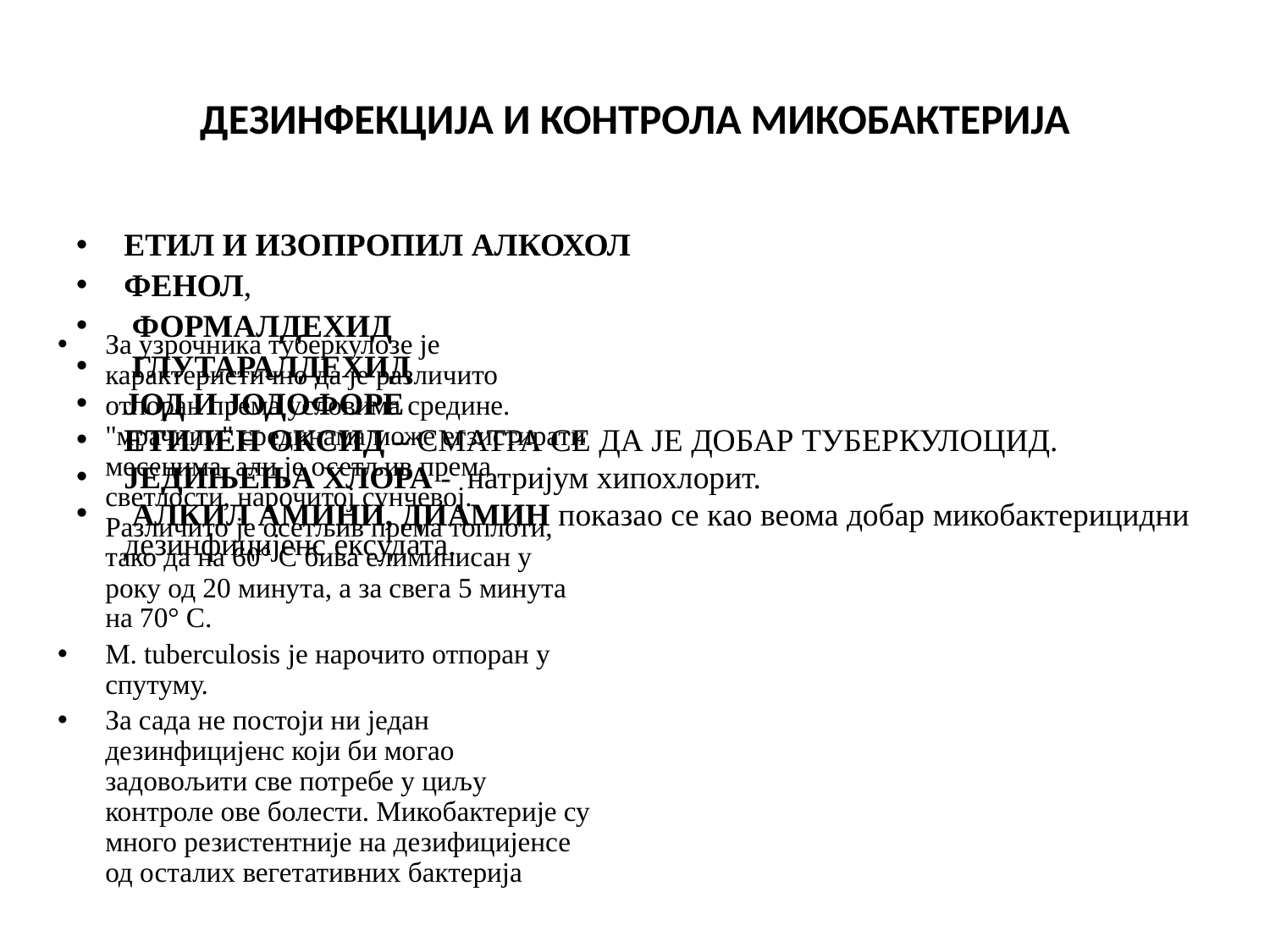

ДЕЗИНФЕКЦИЈА И КОНТРОЛА МИКОБАКТЕРИЈА
ЕТИЛ И ИЗОПРОПИЛ АЛКОХОЛ
ФЕНОЛ,
 ФОРМАЛДЕХИД
 ГЛУТАРАЛДЕХИД
ЈОД И ЈОДОФОРЕ
ЕТИЛЕН ОКСИД – СМАТРА СЕ ДА ЈЕ ДОБАР ТУБЕРКУЛОЦИД.
ЈЕДИЊЕЊА ХЛОРА -  натријум хипохлорит.
 АЛКИЛ АМИНИ, ДИАМИН показао се као веома добар микобактерицидни дезинфицијенс ексудата.
За узрочника туберкулозе је карактеристично да је различито отпоран према условима средине.   "мрачним" срединама може егзистирати месецима, али је осетљив према светлости, нарочитој сунчевој. Различито је осетљив према топлоти, тако да на 60° С бива елиминисан у року од 20 минута, а за свега 5 минута на 70° С.
M. tuberculosis је нарочито отпоран у спутуму.
За сада не постоји ни један дезинфицијенс који би могао задовољити све потребе у циљу контроле ове болести. Микобактерије су много резистентније на дезифицијенсе од осталих вегетативних бактерија